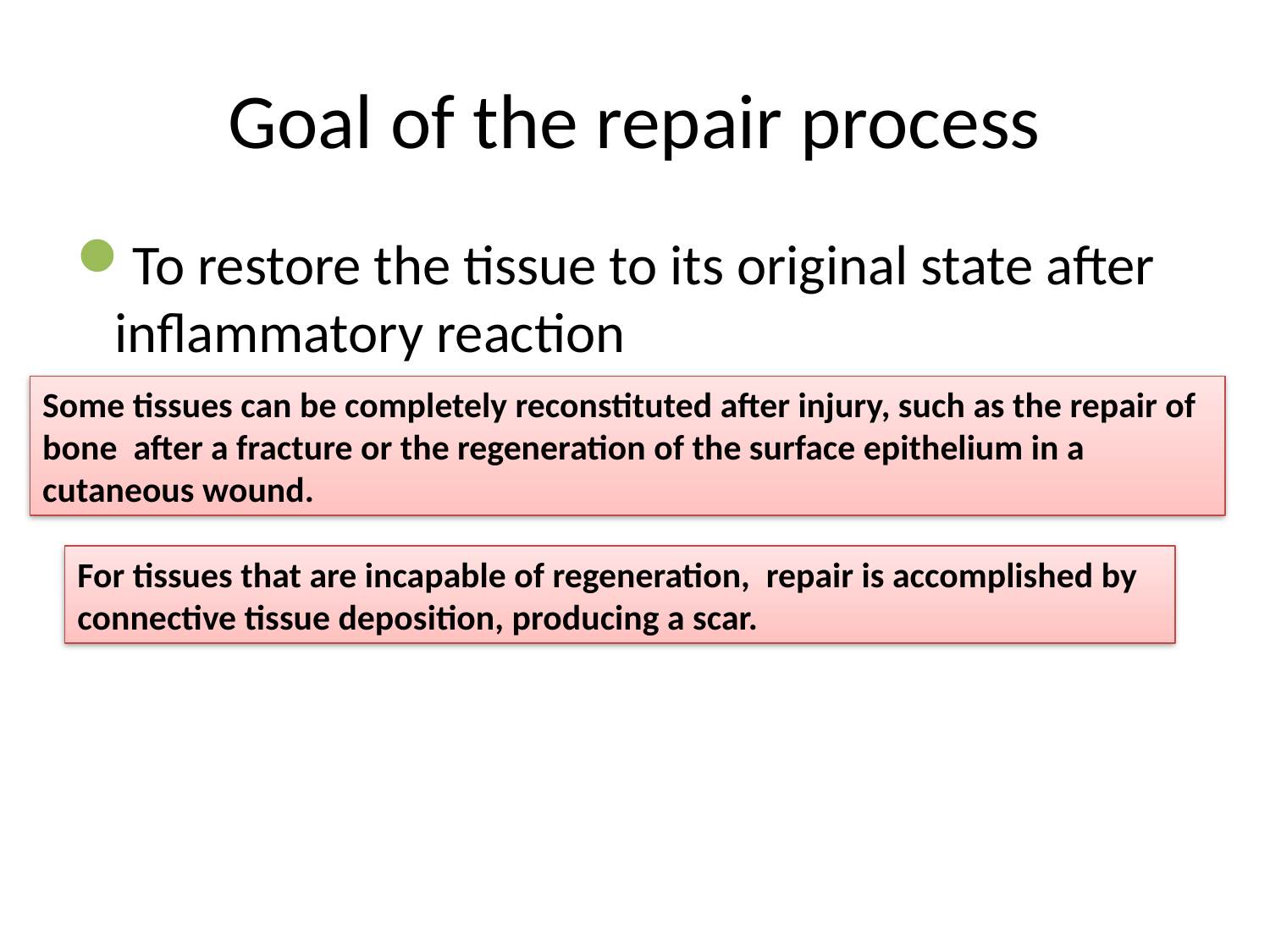

# Goal of the repair process
To restore the tissue to its original state after inflammatory reaction

Some tissues can be completely reconstituted after injury, such as the repair of bone  after a fracture or the regeneration of the surface epithelium in a cutaneous wound.
For tissues that are incapable of regeneration,  repair is accomplished by
connective tissue deposition, producing a scar.